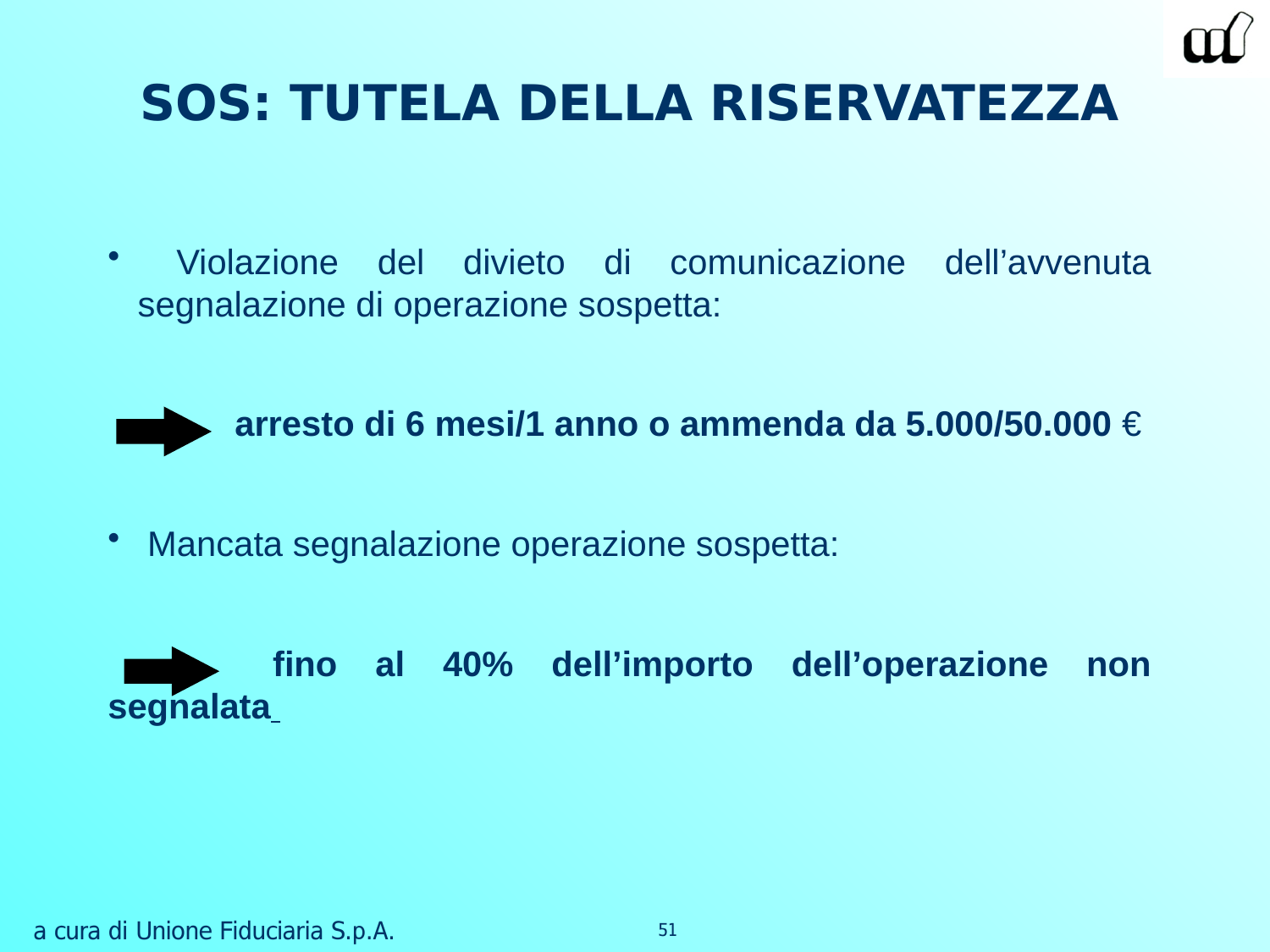

SOS: TUTELA DELLA RISERVATEZZA

 Violazione del divieto di comunicazione dell’avvenuta segnalazione di operazione sospetta:

	arresto di 6 mesi/1 anno o ammenda da 5.000/50.000 €

 Mancata segnalazione operazione sospetta:

	 fino al 40% dell’importo dell’operazione non segnalata